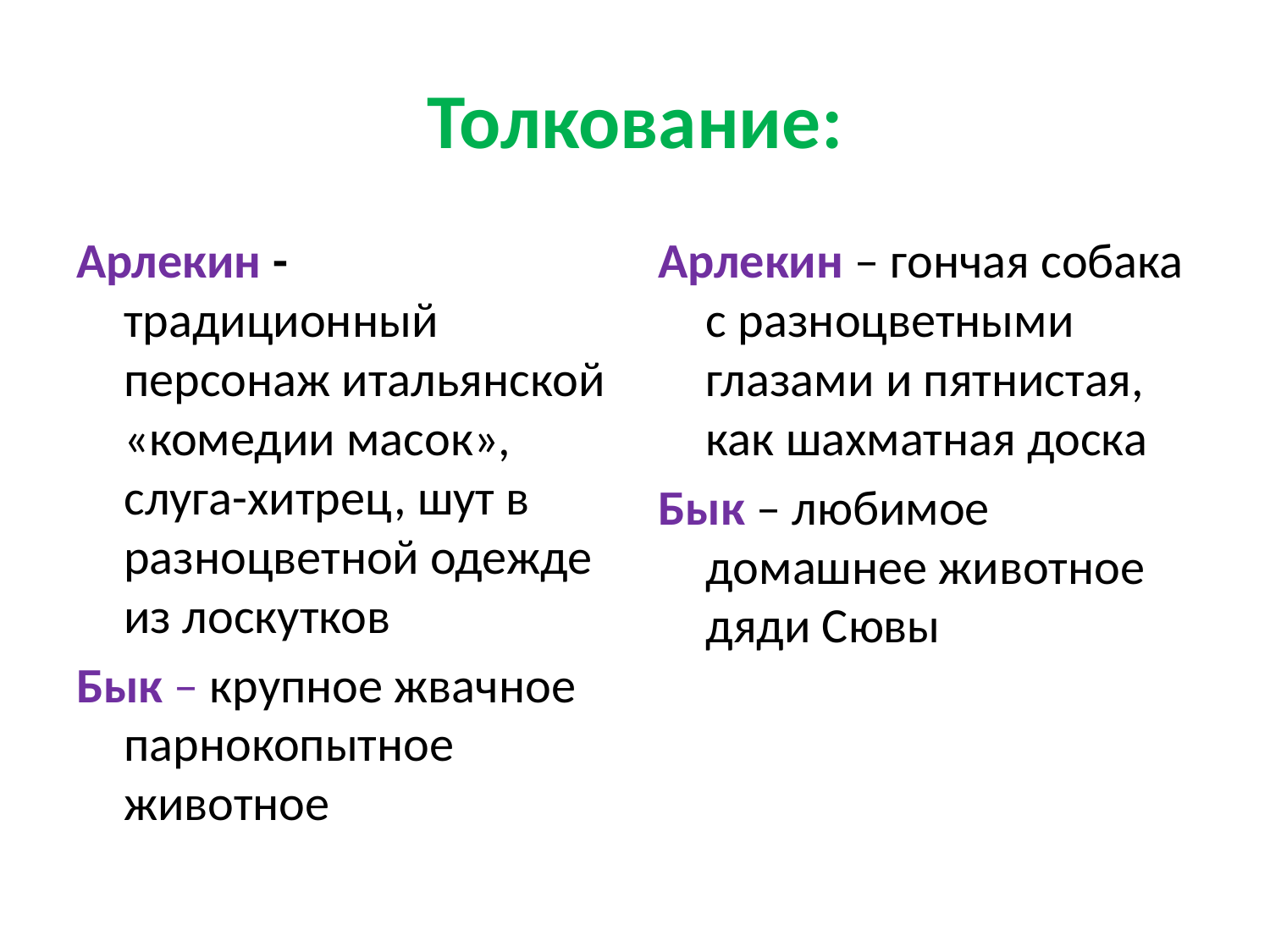

# Толкование:
Арлекин - традиционный персонаж итальянской «комедии масок», слуга-хитрец, шут в разноцветной одежде из лоскутков
Бык – крупное жвачное парнокопытное животное
Арлекин – гончая собака с разноцветными глазами и пятнистая, как шахматная доска
Бык – любимое домашнее животное дяди Сювы